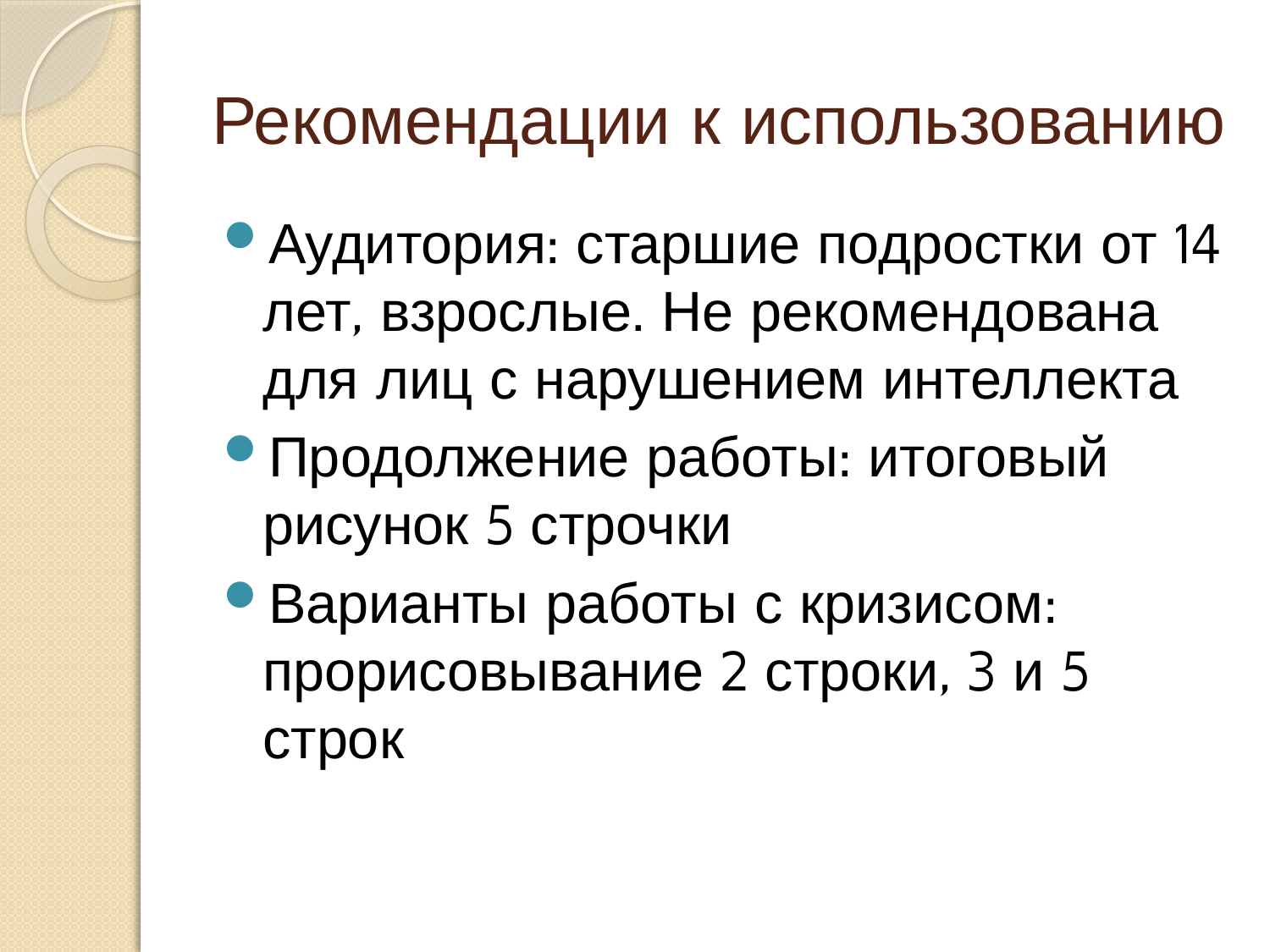

# Рекомендации к использованию
Аудитория: старшие подростки от 14 лет, взрослые. Не рекомендована для лиц с нарушением интеллекта
Продолжение работы: итоговый рисунок 5 строчки
Варианты работы с кризисом: прорисовывание 2 строки, 3 и 5 строк